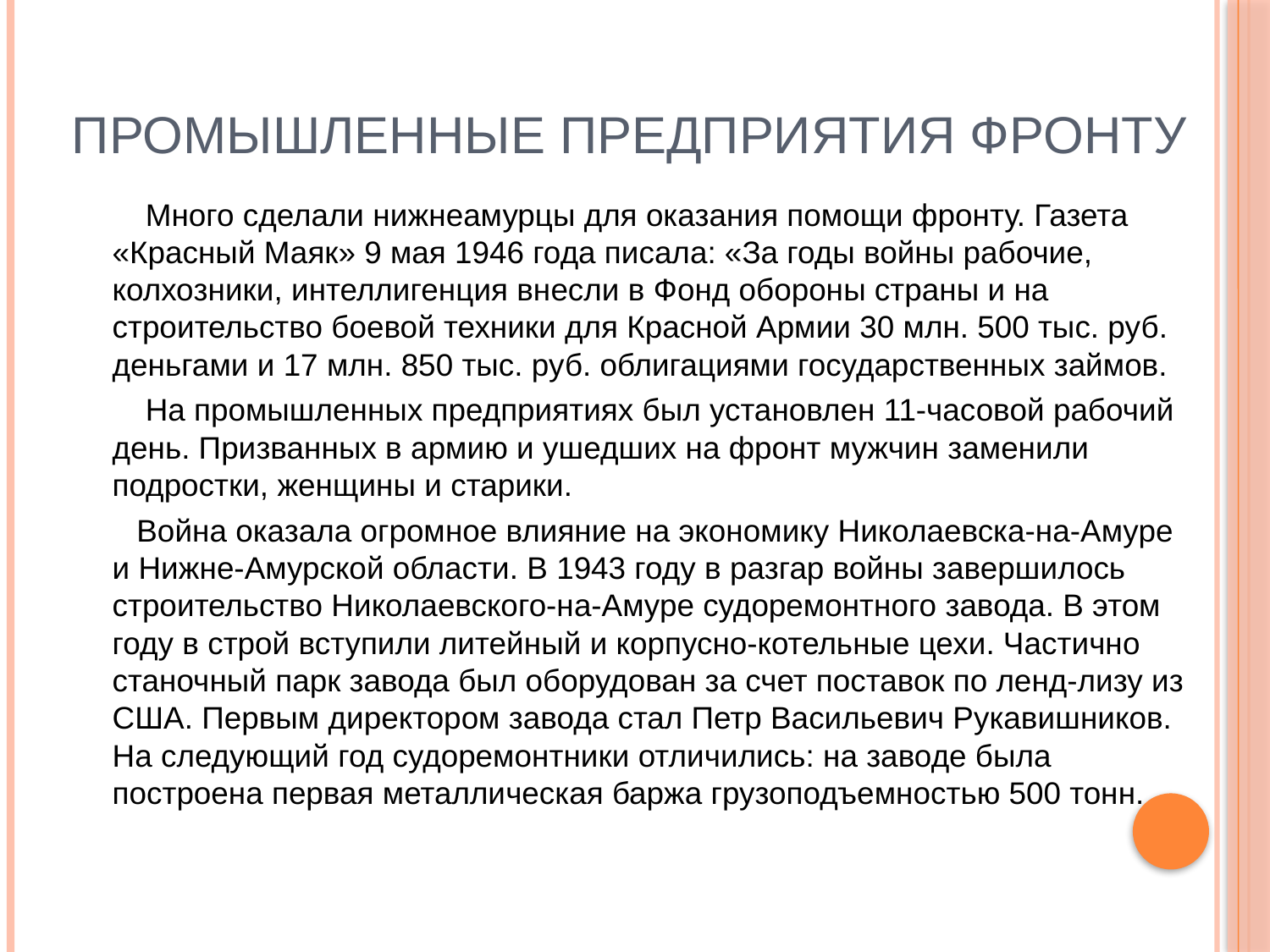

# Промышленные предприятия фронту
        Много сделали нижнеамурцы для оказания помощи фронту. Газета «Красный Маяк» 9 мая 1946 года писала: «За годы войны рабочие, колхозники, интеллигенция внесли в Фонд обороны страны и на строительство боевой техники для Красной Армии 30 млн. 500 тыс. руб. деньгами и 17 млн. 850 тыс. руб. облигациями государственных займов.
        На промышленных предприятиях был установлен 11-часовой рабочий день. Призванных в армию и ушедших на фронт мужчин заменили подростки, женщины и старики.
       Война оказала огромное влияние на экономику Николаевска-на-Амуре и Нижне-Амурской области. В 1943 году в разгар войны завершилось строительство Николаевского-на-Амуре судоремонтного завода. В этом году в строй вступили литейный и корпусно-котельные цехи. Частично станочный парк завода был оборудован за счет поставок по ленд-лизу из США. Первым директором завода стал Петр Васильевич Рукавишников. На следующий год судоремонтники отличились: на заводе была построена первая металлическая баржа грузоподъемностью 500 тонн.